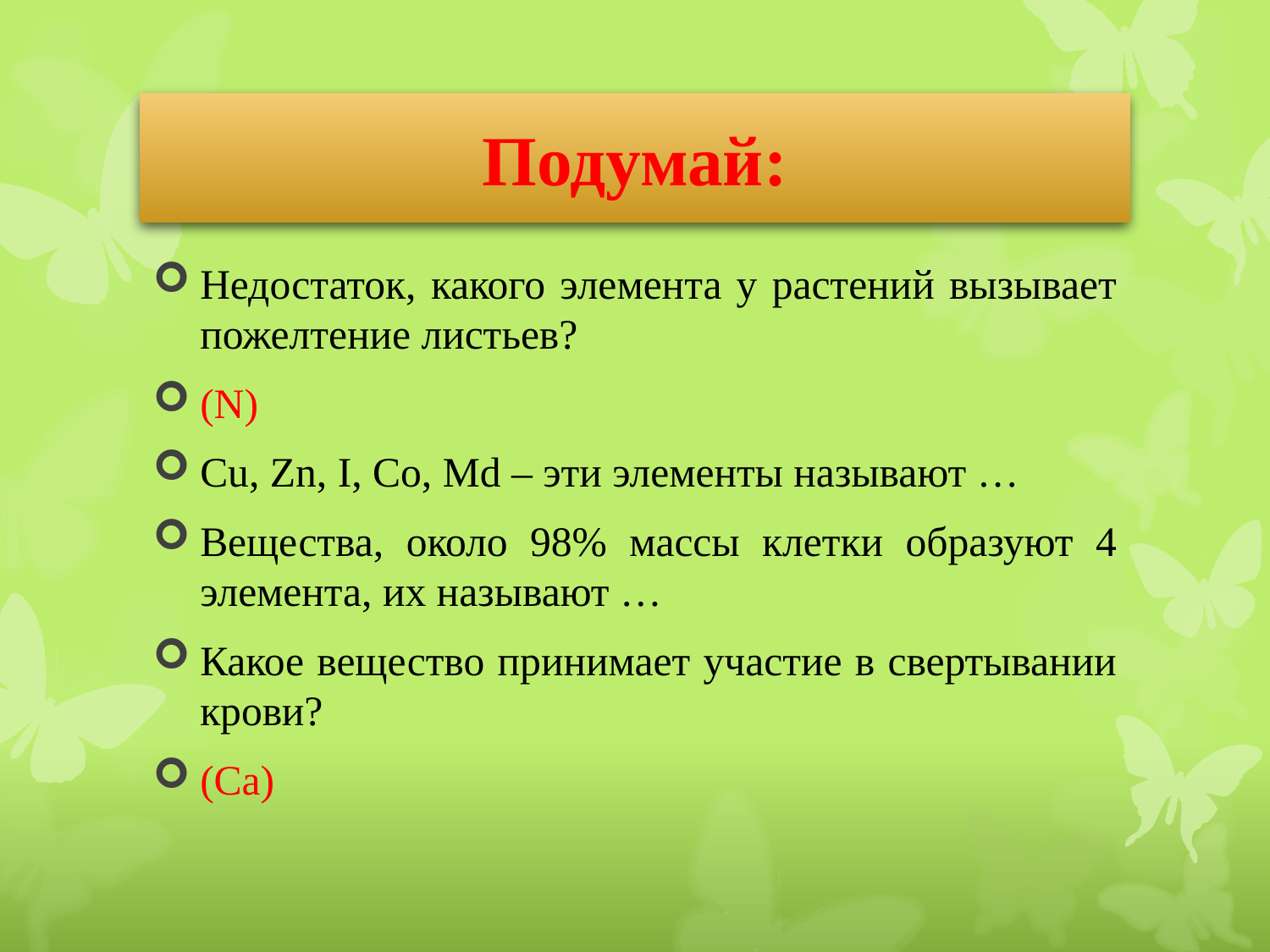

# Подумай:
Недостаток, какого элемента у растений вызывает пожелтение листьев?
(N)
Cu, Zn, I, Co, Md – эти элементы называют …
Вещества, около 98% массы клетки образуют 4 элемента, их называют …
Какое вещество принимает участие в свертывании крови?
(Ca)